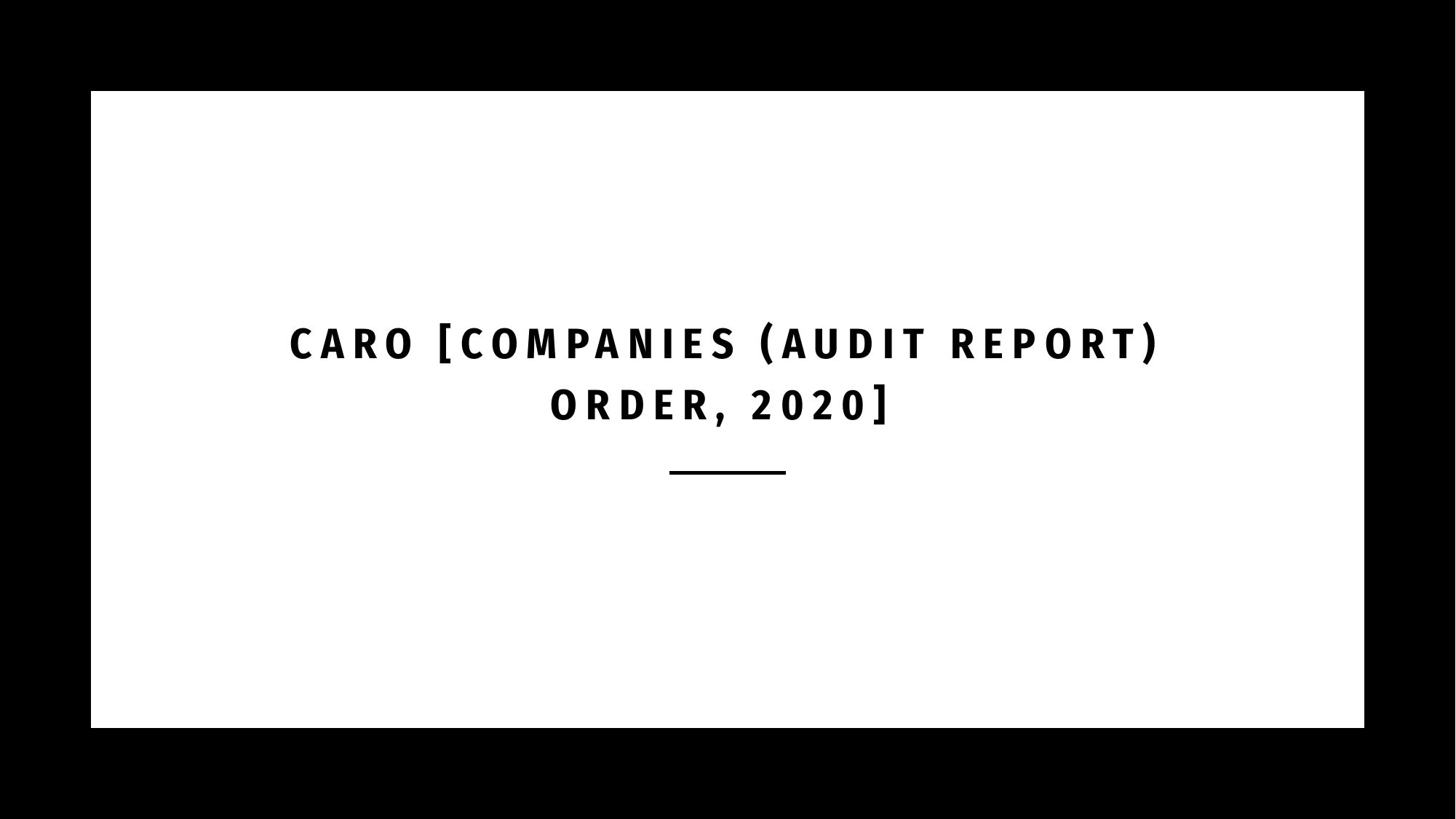

# CARO [COMPANIES (AUDIT REPORT) ORDER, 2020]